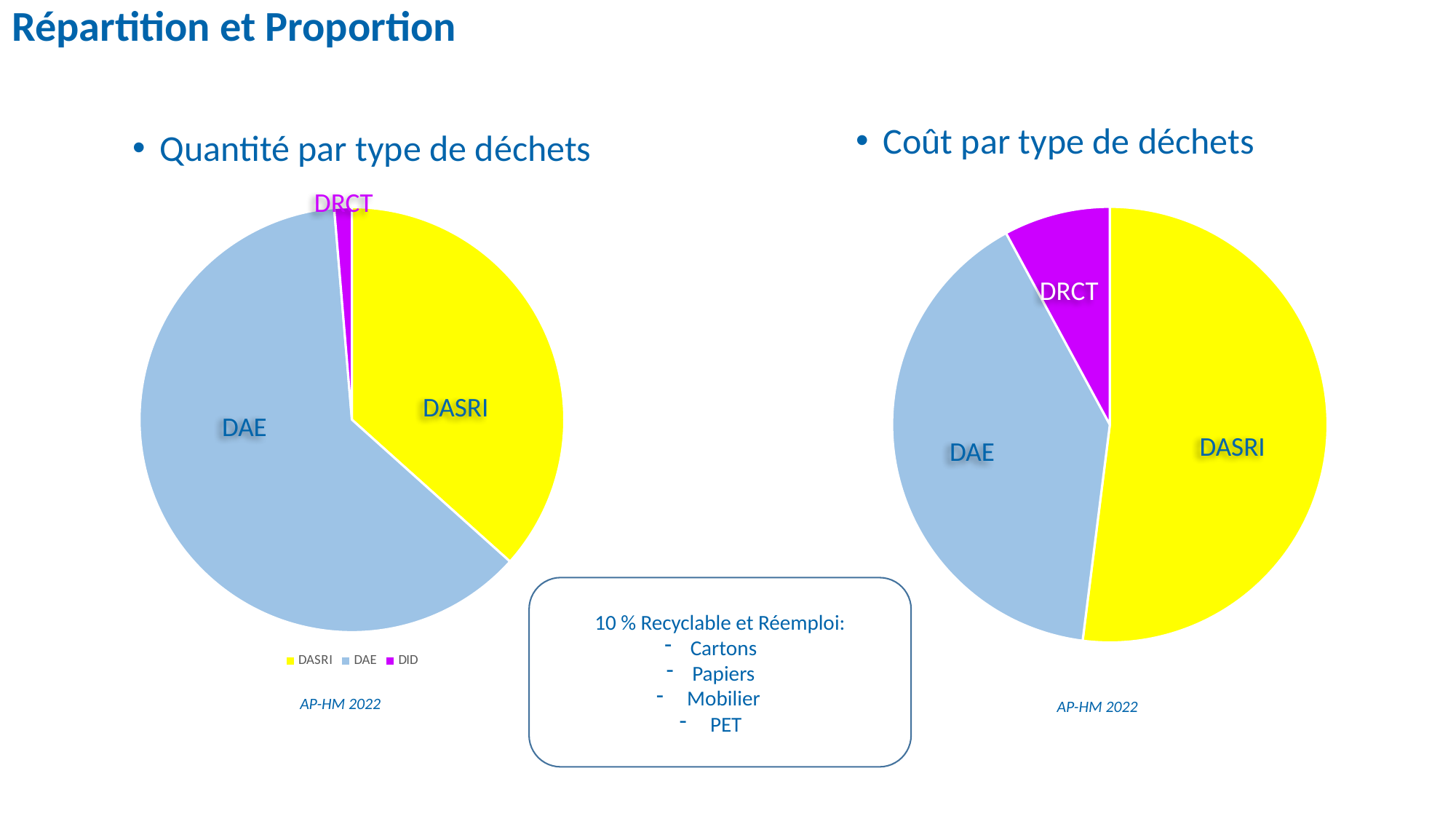

# Répartition et Proportion
Coût par type de déchets
Quantité par type de déchets
DRCT

### Chart

| Category |  |
|---|---|
| DASRI | 0.3663682423712375 |
| DAE | 0.6202889457017753 |
| DID | 0.013342811926987202 |

### Chart

| Category |  |
|---|---|
| DASRI | 0.5199548410403778 |
| DAE | 0.40096003321755275 |
| DID | 0.07908512574206963 |
DRCT
DASRI
DAE
DASRI
DAE
10 % Recyclable et Réemploi:
Cartons
Papiers
 Mobilier
 PET
AP-HM 2022
AP-HM 2022